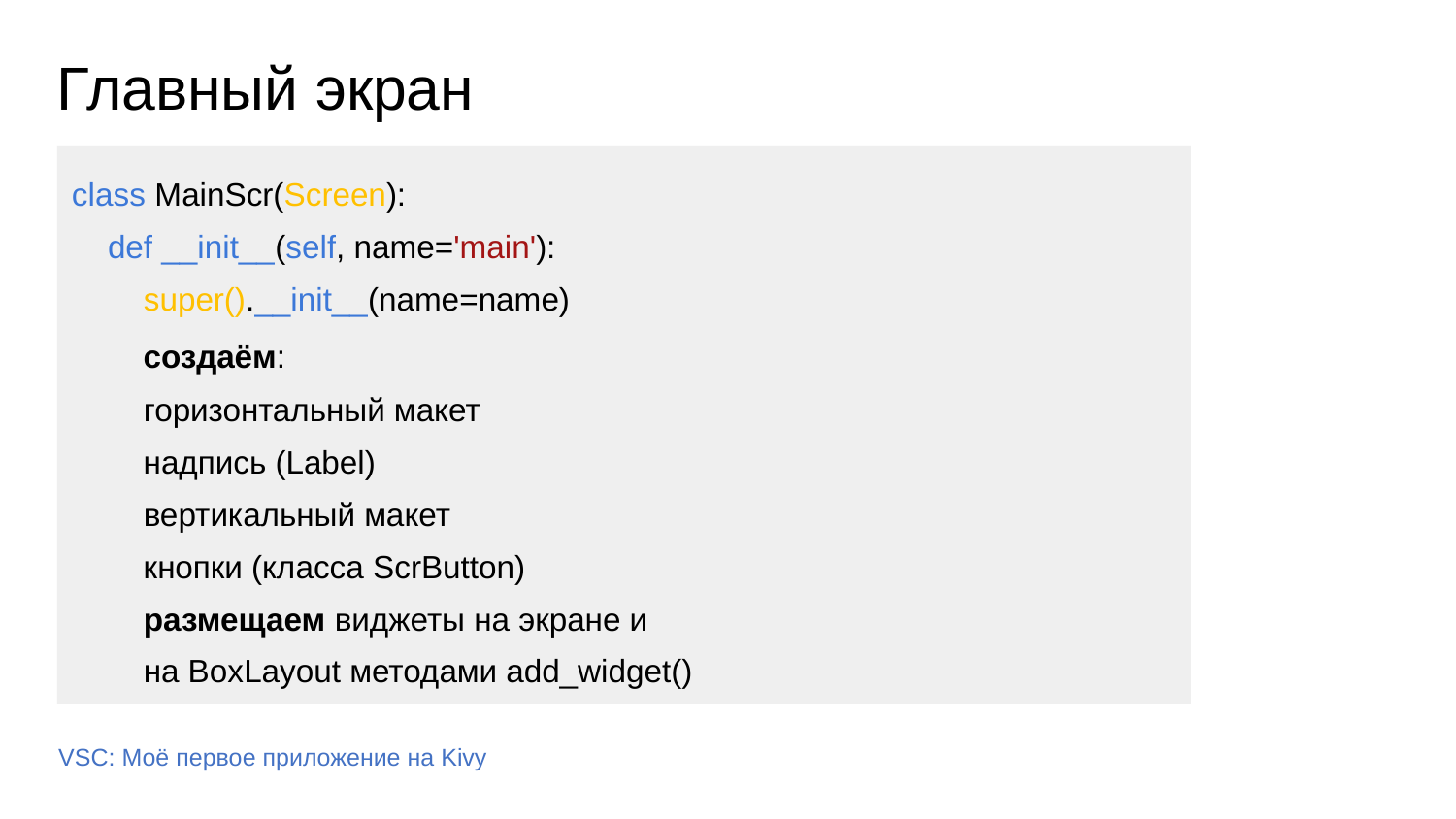

Главный экран
class MainScr(Screen):
    def __init__(self, name='main'):
        super().__init__(name=name)
       создаём:
        горизонтальный макет
        надпись (Label)
        вертикальный макет
        кнопки (класса ScrButton)
        размещаем виджеты на экране и
        на BoxLayout методами add_widget()
VSC: Моё первое приложение на Kivy